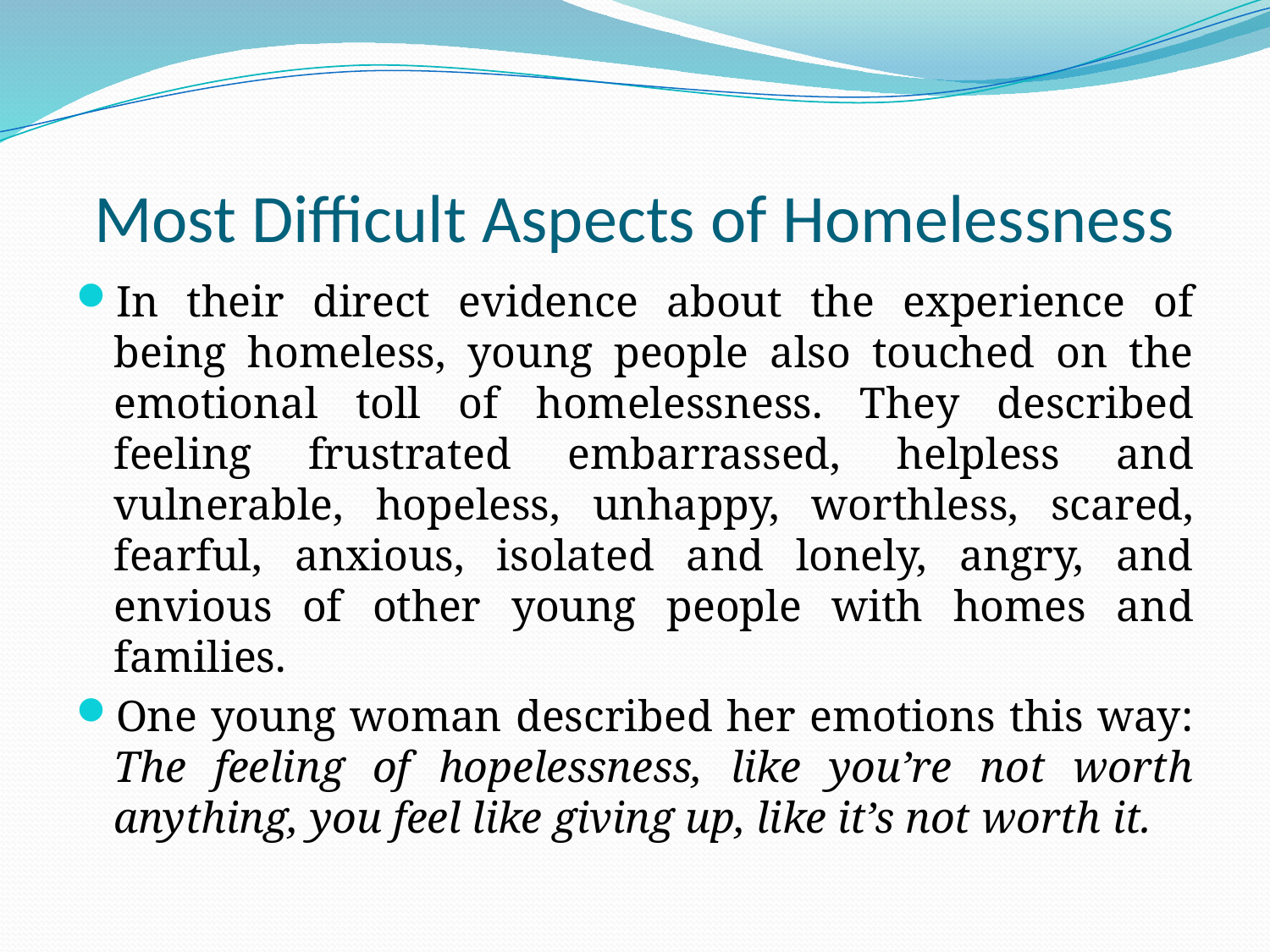

# Most Difficult Aspects of Homelessness
In their direct evidence about the experience of being homeless, young people also touched on the emotional toll of homelessness. They described feeling frustrated embarrassed, helpless and vulnerable, hopeless, unhappy, worthless, scared, fearful, anxious, isolated and lonely, angry, and envious of other young people with homes and families.
One young woman described her emotions this way: The feeling of hopelessness, like you’re not worth anything, you feel like giving up, like it’s not worth it.